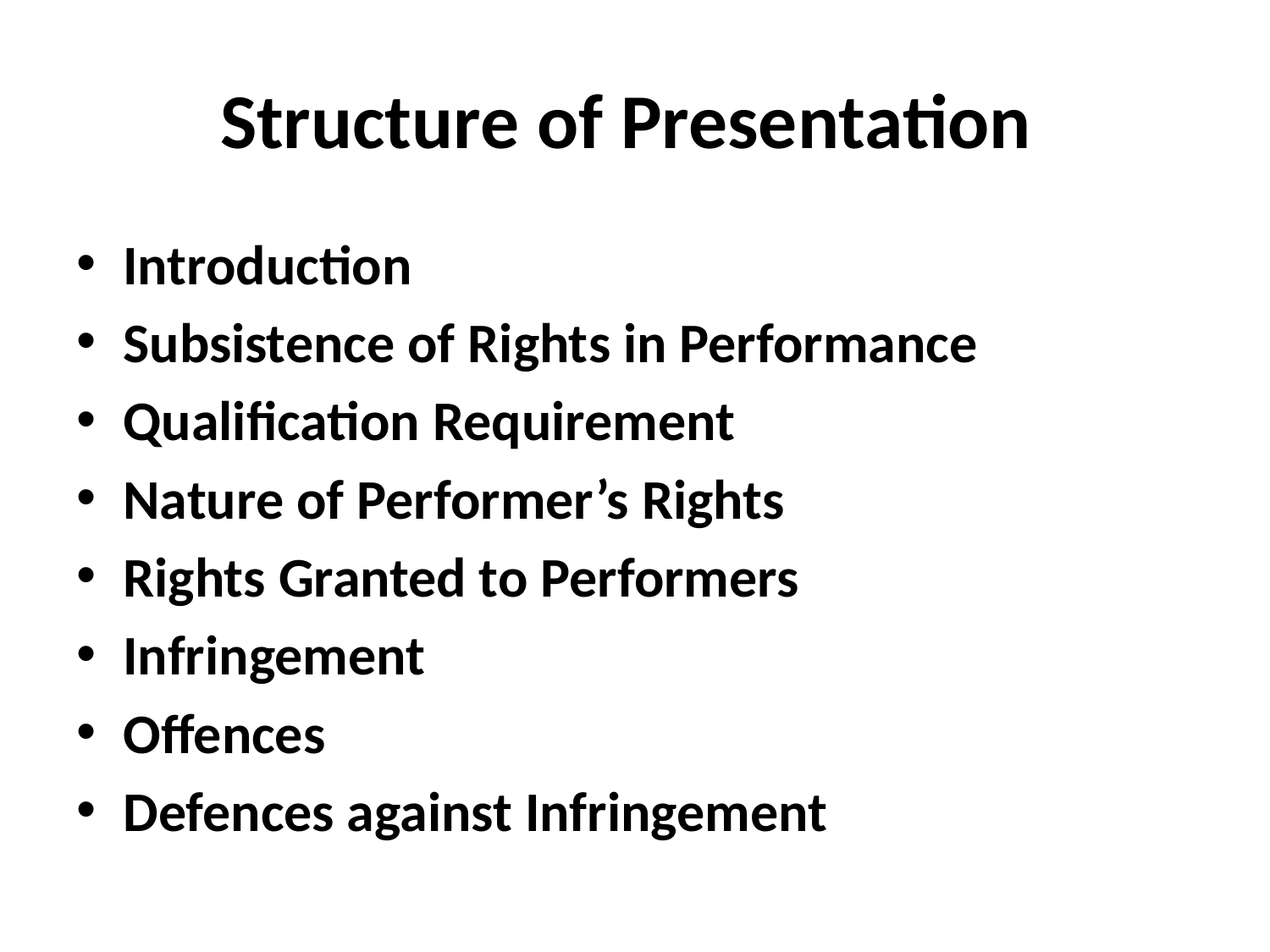

# Structure of Presentation
Introduction
Subsistence of Rights in Performance
Qualification Requirement
Nature of Performer’s Rights
Rights Granted to Performers
Infringement
Offences
Defences against Infringement